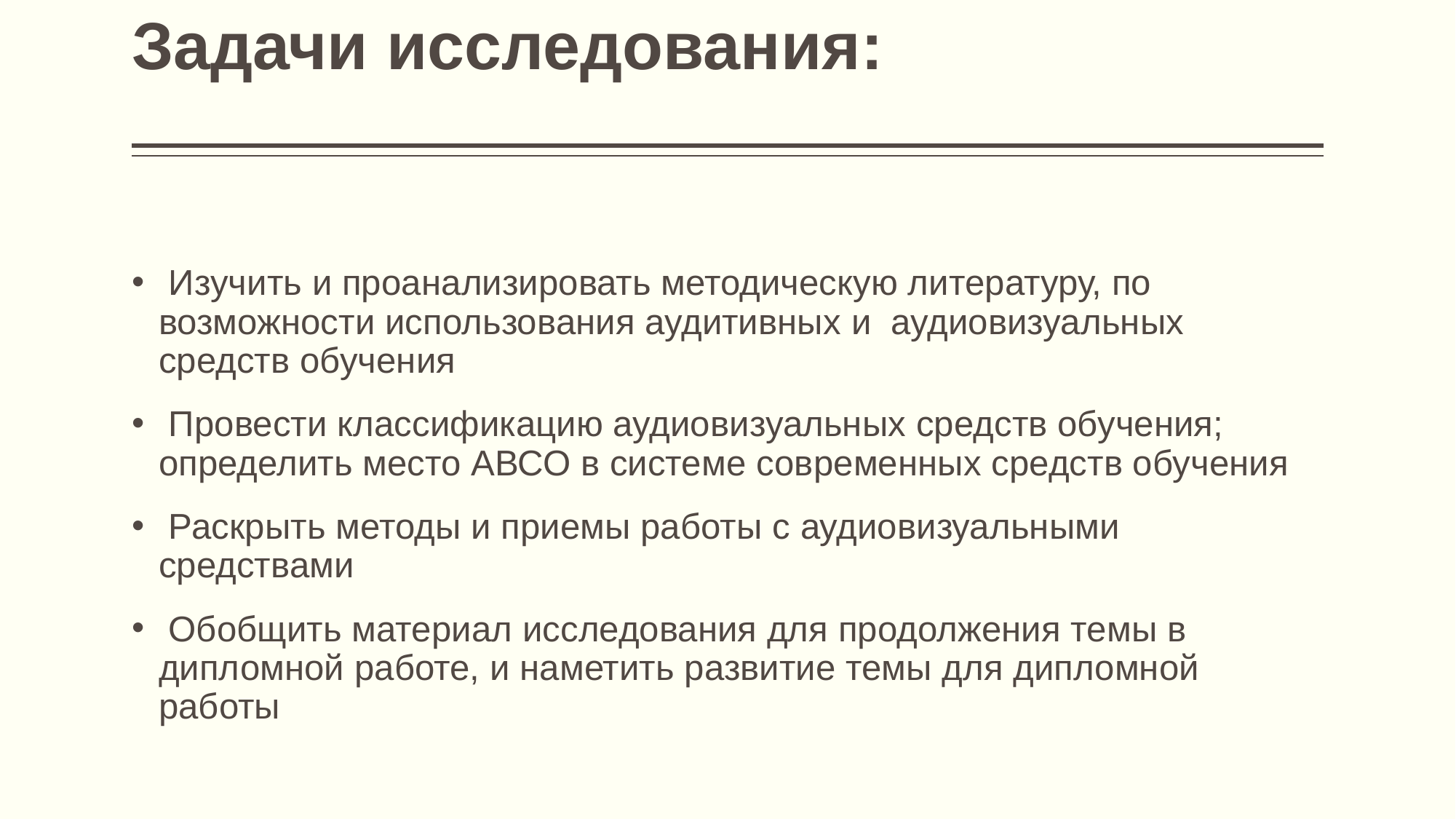

# Задачи исследования:

 Изучить и проанализировать методическую литературу, по возможности использования аудитивных и  аудиовизуальных средств обучения
 Провести классификацию аудиовизуальных средств обучения; определить место АВСО в системе современных средств обучения
 Раскрыть методы и приемы работы с аудиовизуальными средствами
 Обобщить материал исследования для продолжения темы в дипломной работе, и наметить развитие темы для дипломной работы